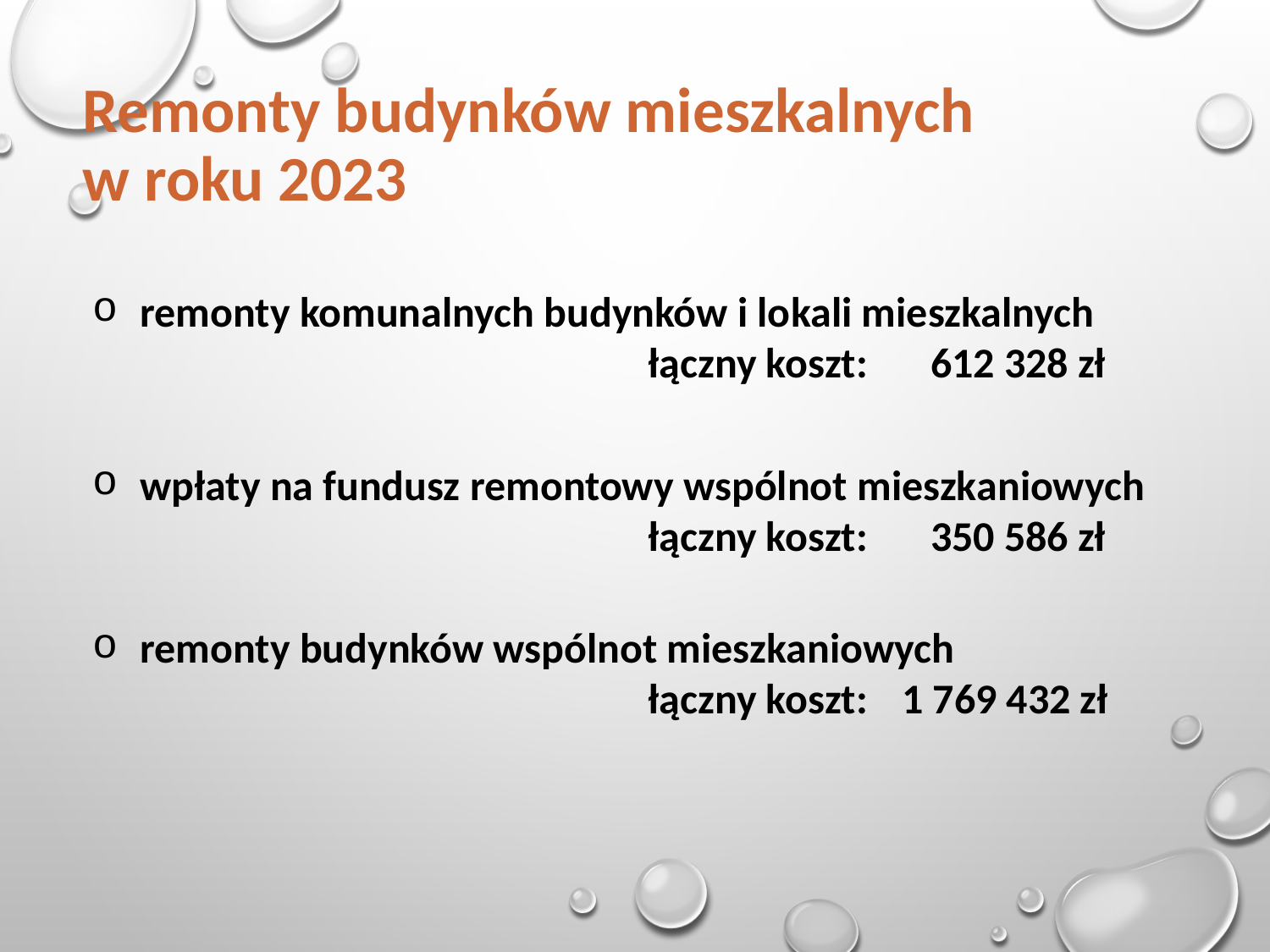

# Remonty budynków mieszkalnych             w roku 2023

remonty komunalnych budynków i lokali mieszkalnych
				łączny koszt: 	   612 328 zł
wpłaty na fundusz remontowy wspólnot mieszkaniowych
				łączny koszt: 	   350 586 zł
remonty budynków wspólnot mieszkaniowych
				łączny koszt: 	1 769 432 zł